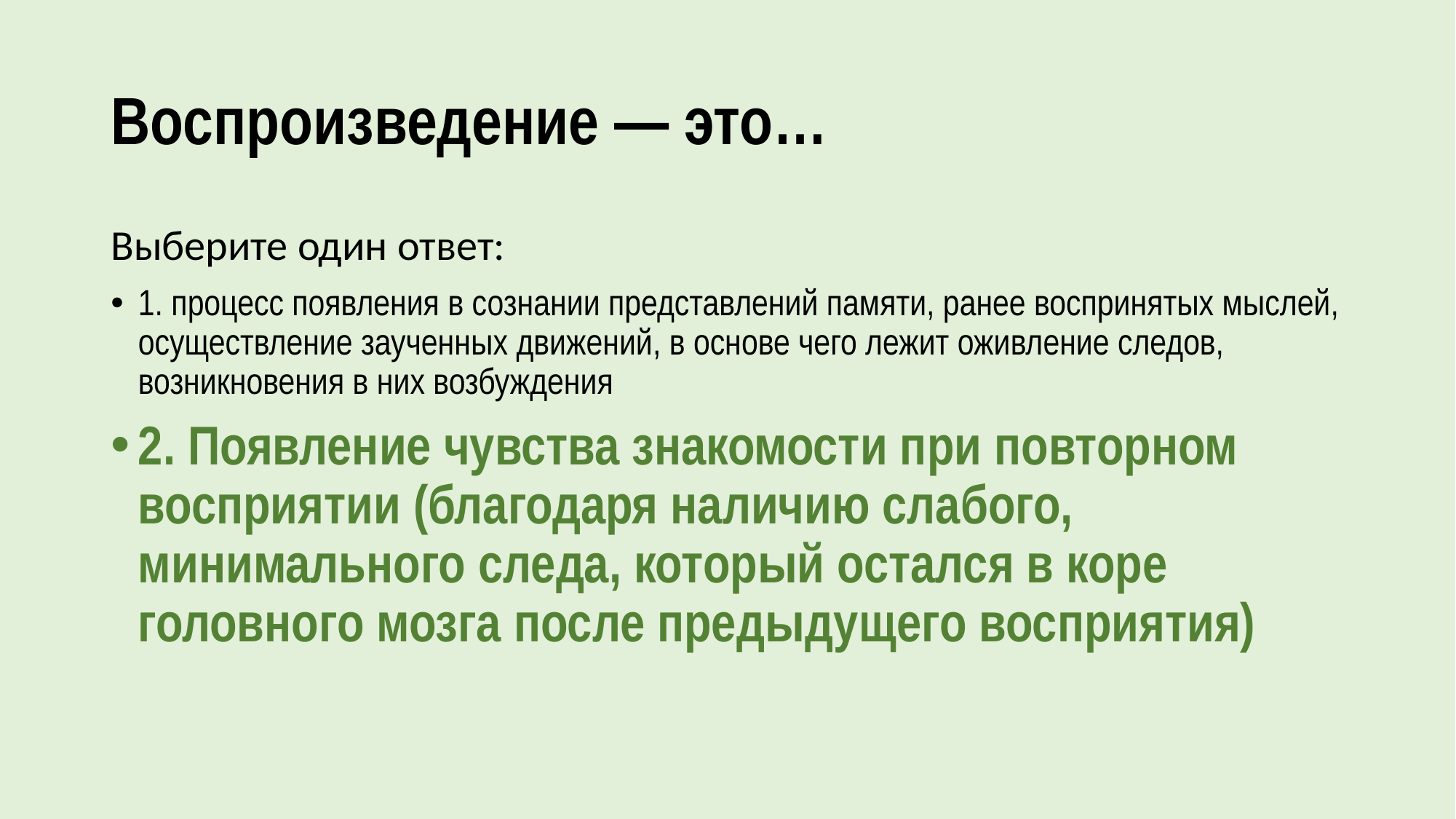

# Воспроизведение — это…
Выберите один ответ:
1. процесс появления в сознании представлений памяти, ранее воспринятых мыслей, осуществление заученных движений, в основе чего лежит оживление следов, возникновения в них возбуждения
2. Появление чувства знакомости при повторном восприятии (благодаря наличию слабого, минимального следа, который остался в коре головного мозга после предыдущего восприятия)